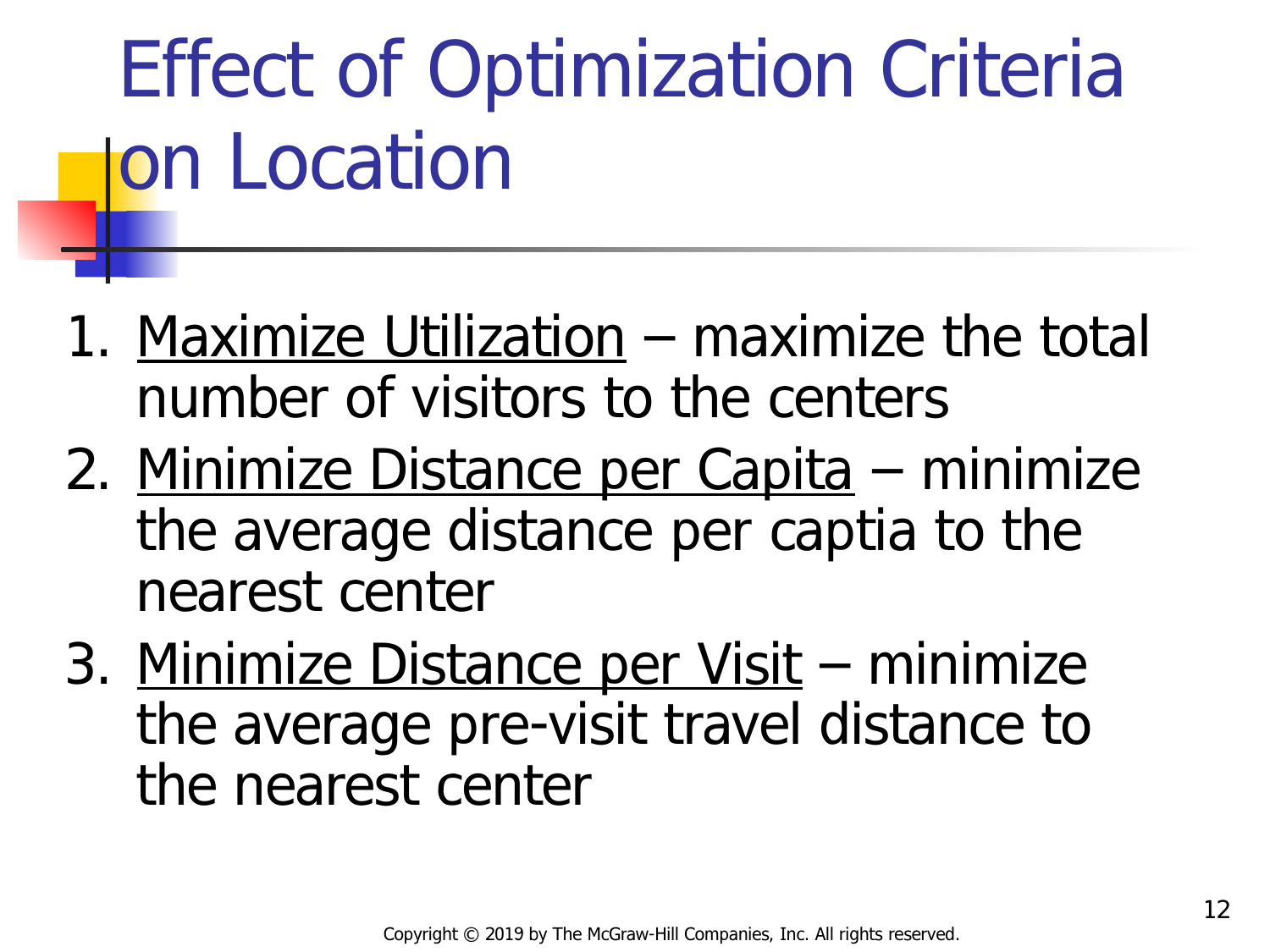

# Effect of Optimization Criteria on Location
Maximize Utilization – maximize the total number of visitors to the centers
Minimize Distance per Capita – minimize the average distance per captia to the nearest center
Minimize Distance per Visit – minimize the average pre-visit travel distance to the nearest center

12
Copyright © 2019 by The McGraw-Hill Companies, Inc. All rights reserved.